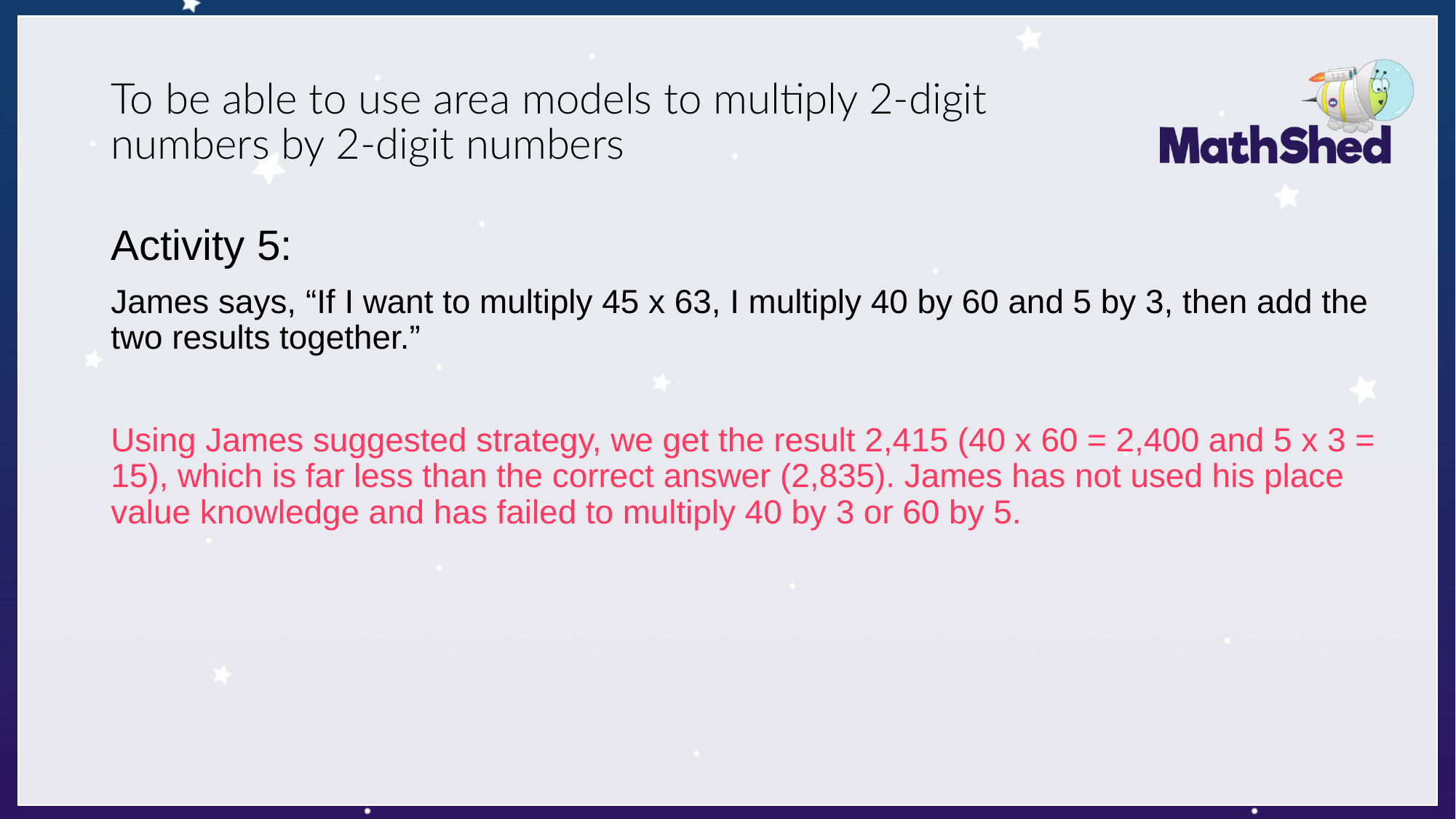

# To be able to use area models to multiply 2-digit numbers by 2-digit numbers
Activity 5:
James says, “If I want to multiply 45 x 63, I multiply 40 by 60 and 5 by 3, then add the two results together.”

Using James suggested strategy, we get the result 2,415 (40 x 60 = 2,400 and 5 x 3 = 15), which is far less than the correct answer (2,835). James has not used his place value knowledge and has failed to multiply 40 by 3 or 60 by 5.